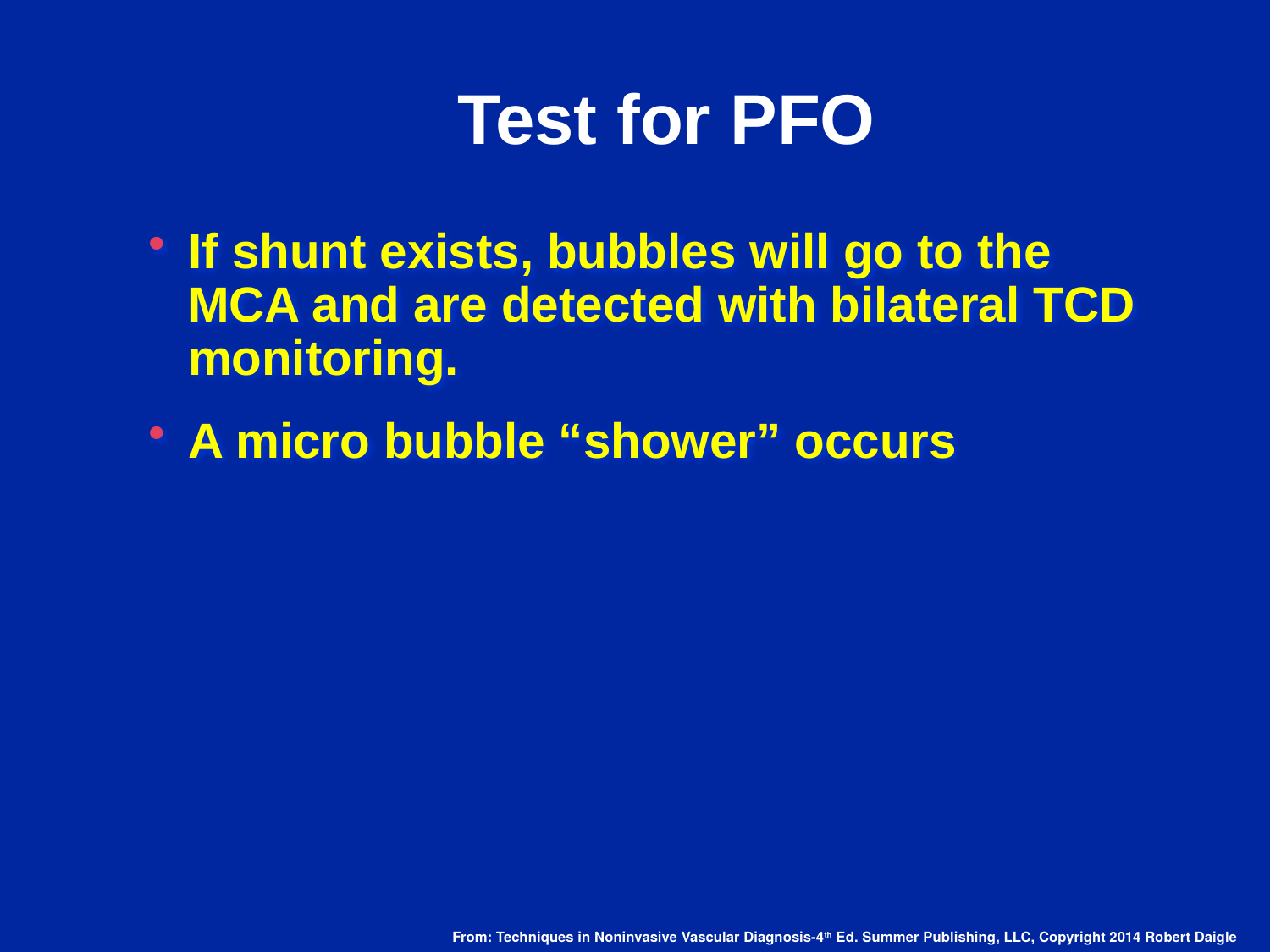

# Test for PFO
If shunt exists, bubbles will go to the MCA and are detected with bilateral TCD monitoring.
A micro bubble “shower” occurs